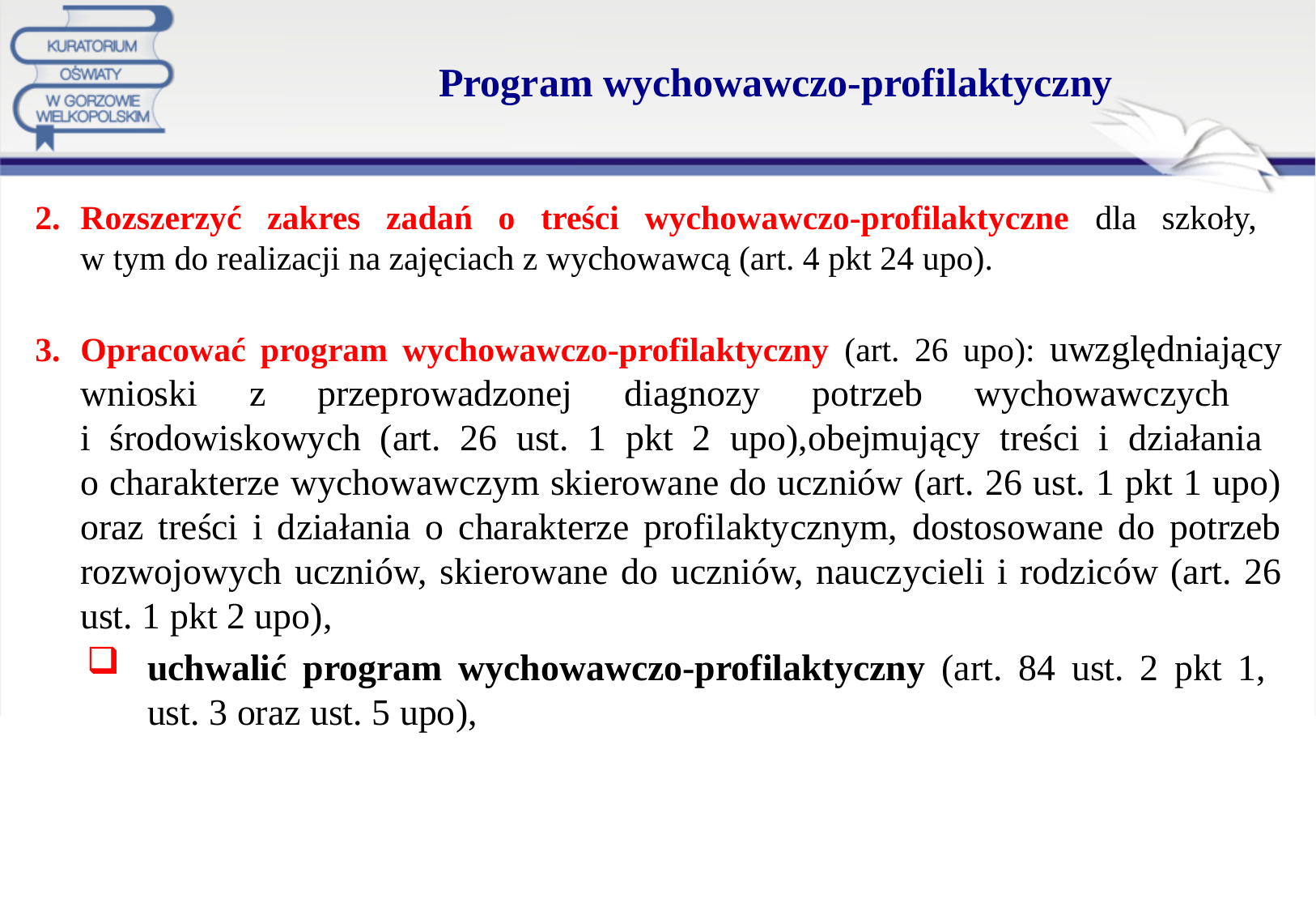

# Program wychowawczo-profilaktyczny
Rozszerzyć zakres zadań o treści wychowawczo-profilaktyczne dla szkoły,
w tym do realizacji na zajęciach z wychowawcą (art. 4 pkt 24 upo).

Opracować program wychowawczo-profilaktyczny (art. 26 upo): uwzględniający wnioski z przeprowadzonej diagnozy potrzeb wychowawczych
i środowiskowych (art. 26 ust. 1 pkt 2 upo),obejmujący treści i działania
o charakterze wychowawczym skierowane do uczniów (art. 26 ust. 1 pkt 1 upo) oraz treści i działania o charakterze profilaktycznym, dostosowane do potrzeb rozwojowych uczniów, skierowane do uczniów, nauczycieli i rodziców (art. 26 ust. 1 pkt 2 upo),
uchwalić program wychowawczo-profilaktyczny (art. 84 ust. 2 pkt 1,
ust. 3 oraz ust. 5 upo),